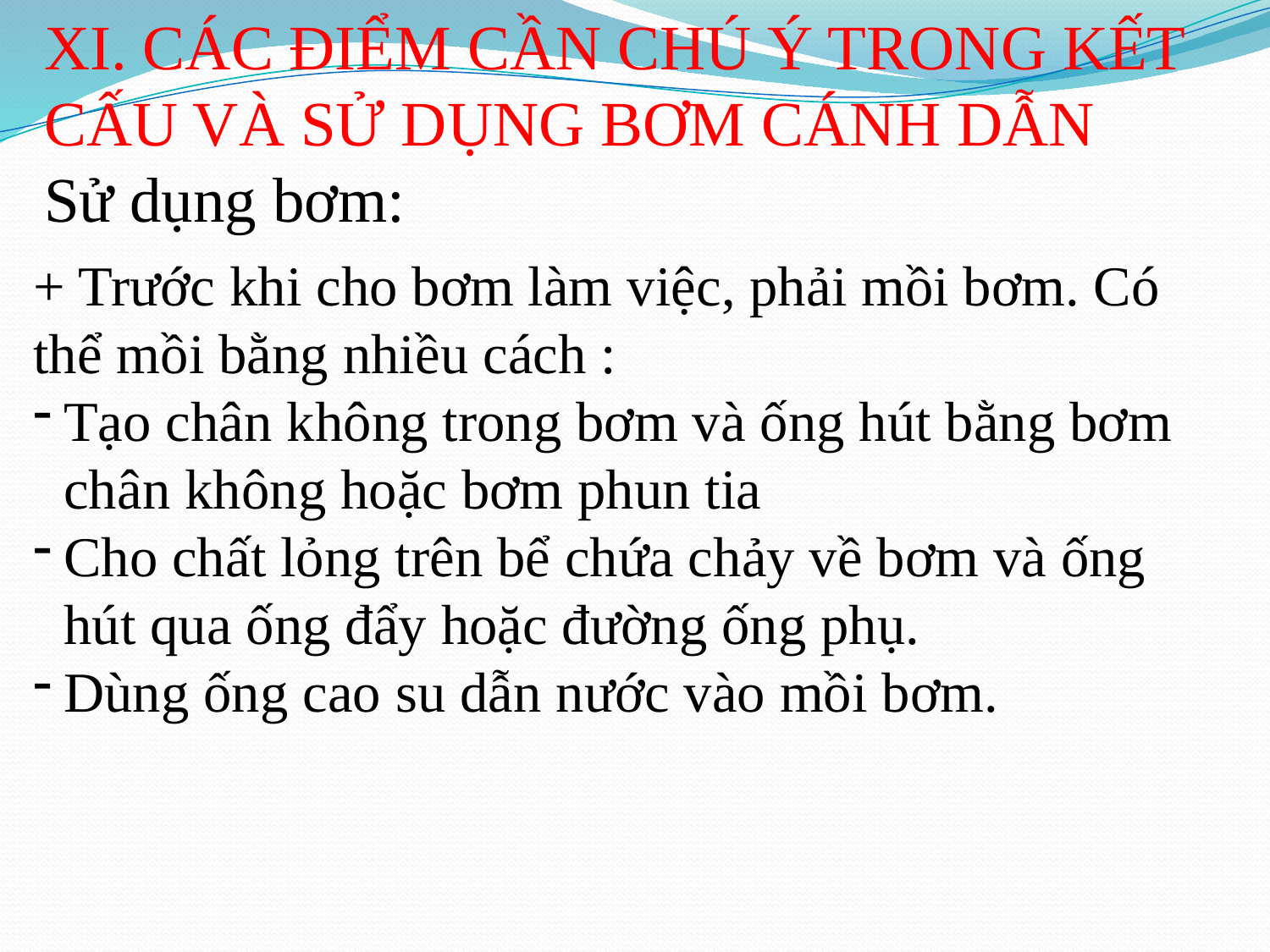

XI. CÁC ĐIỂM CẦN CHÚ Ý TRONG KẾT CẤU VÀ SỬ DỤNG BƠM CÁNH DẪN
Sử dụng bơm:
+ Trước khi cho bơm làm việc, phải mồi bơm. Có thể mồi bằng nhiều cách :
Tạo chân không trong bơm và ống hút bằng bơm chân không hoặc bơm phun tia
Cho chất lỏng trên bể chứa chảy về bơm và ống hút qua ống đẩy hoặc đường ống phụ.
Dùng ống cao su dẫn nước vào mồi bơm.